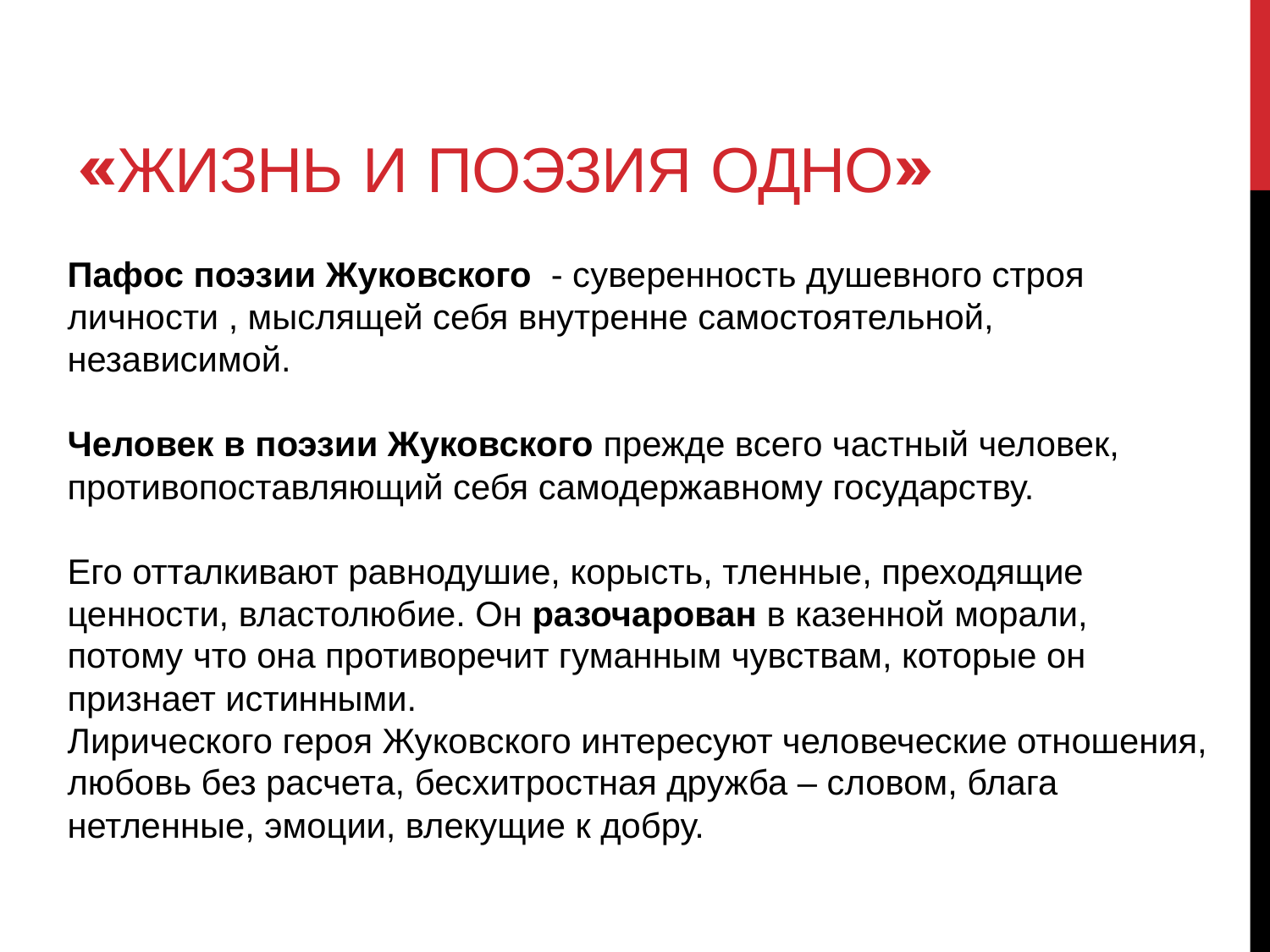

# «Жизнь и поэзия одно»
Пафос поэзии Жуковского  - суверенность душевного строя личности , мыслящей себя внутренне самостоятельной, независимой.

Человек в поэзии Жуковского прежде всего частный человек, противопоставляющий себя самодержавному государству.

Его отталкивают равнодушие, корысть, тленные, преходящие ценности, властолюбие. Он разочарован в казенной морали, потому что она противоречит гуманным чувствам, которые он признает истинными.
Лирического героя Жуковского интересуют человеческие отношения, любовь без расчета, бесхитростная дружба – словом, блага нетленные, эмоции, влекущие к добру.